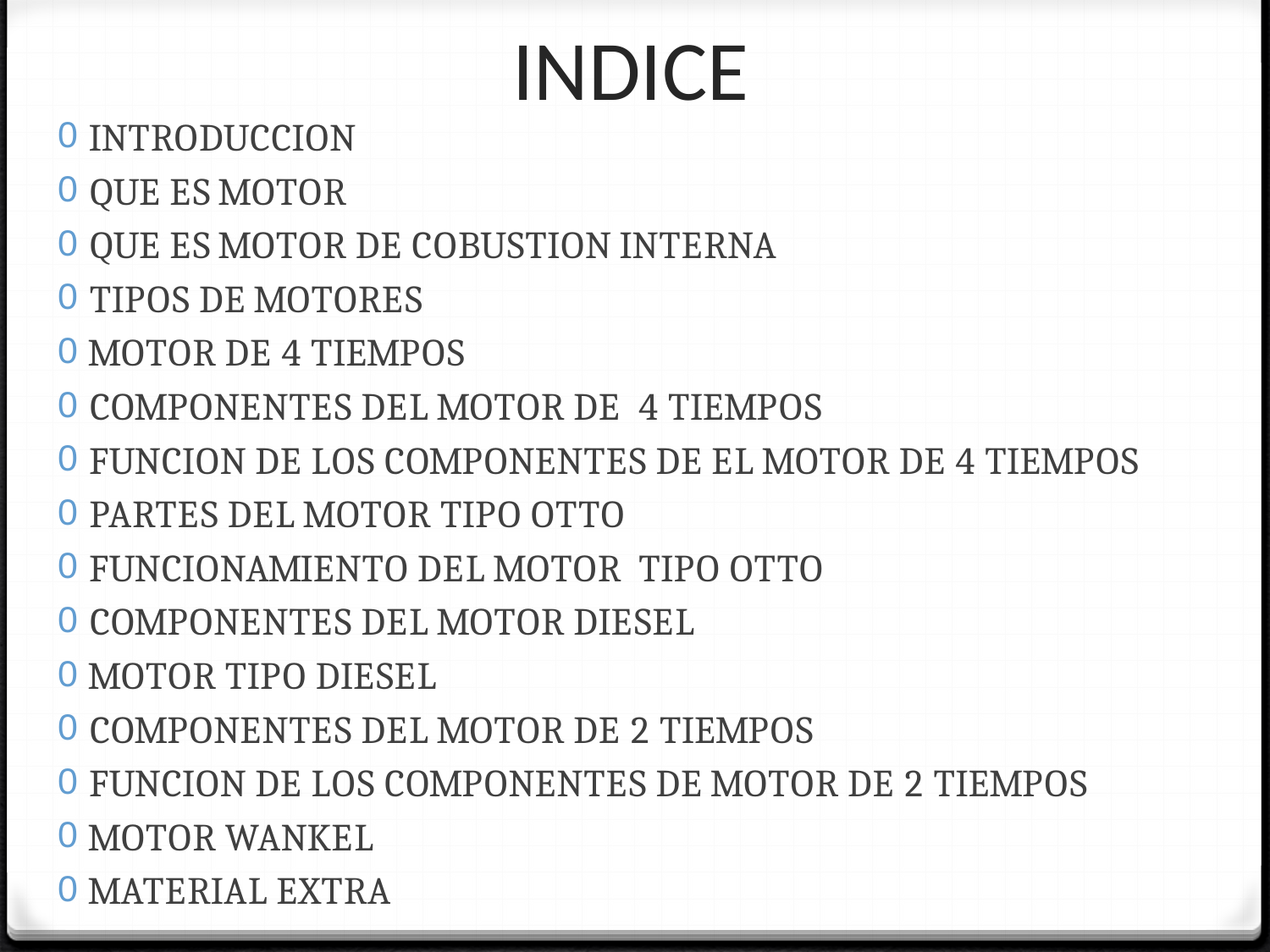

# INDICE
INTRODUCCION
QUE ES MOTOR
QUE ES MOTOR DE COBUSTION INTERNA
TIPOS DE MOTORES
MOTOR DE 4 TIEMPOS
COMPONENTES DEL MOTOR DE  4 TIEMPOS
FUNCION DE LOS COMPONENTES DE EL MOTOR DE 4 TIEMPOS
PARTES DEL MOTOR TIPO OTTO
FUNCIONAMIENTO DEL MOTOR  TIPO OTTO
COMPONENTES DEL MOTOR DIESEL
MOTOR TIPO DIESEL
COMPONENTES DEL MOTOR DE 2 TIEMPOS
FUNCION DE LOS COMPONENTES DE MOTOR DE 2 TIEMPOS
MOTOR WANKEL
MATERIAL EXTRA